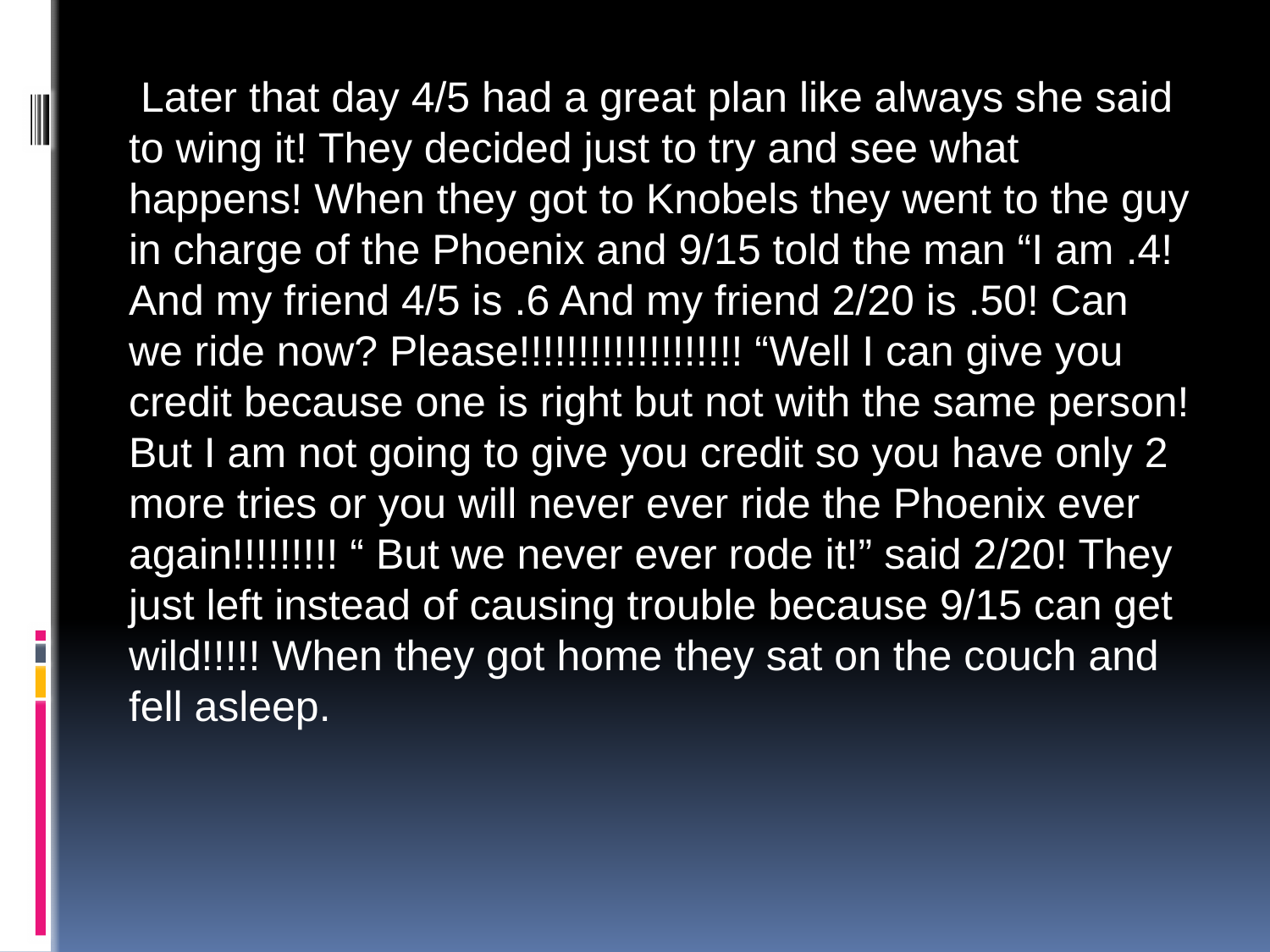

Later that day 4/5 had a great plan like always she said to wing it! They decided just to try and see what happens! When they got to Knobels they went to the guy in charge of the Phoenix and 9/15 told the man “I am .4! And my friend 4/5 is .6 And my friend 2/20 is .50! Can we ride now? Please!!!!!!!!!!!!!!!!!!! “Well I can give you credit because one is right but not with the same person! But I am not going to give you credit so you have only 2 more tries or you will never ever ride the Phoenix ever again!!!!!!!!! “ But we never ever rode it!” said 2/20! They just left instead of causing trouble because 9/15 can get wild!!!!! When they got home they sat on the couch and fell asleep.